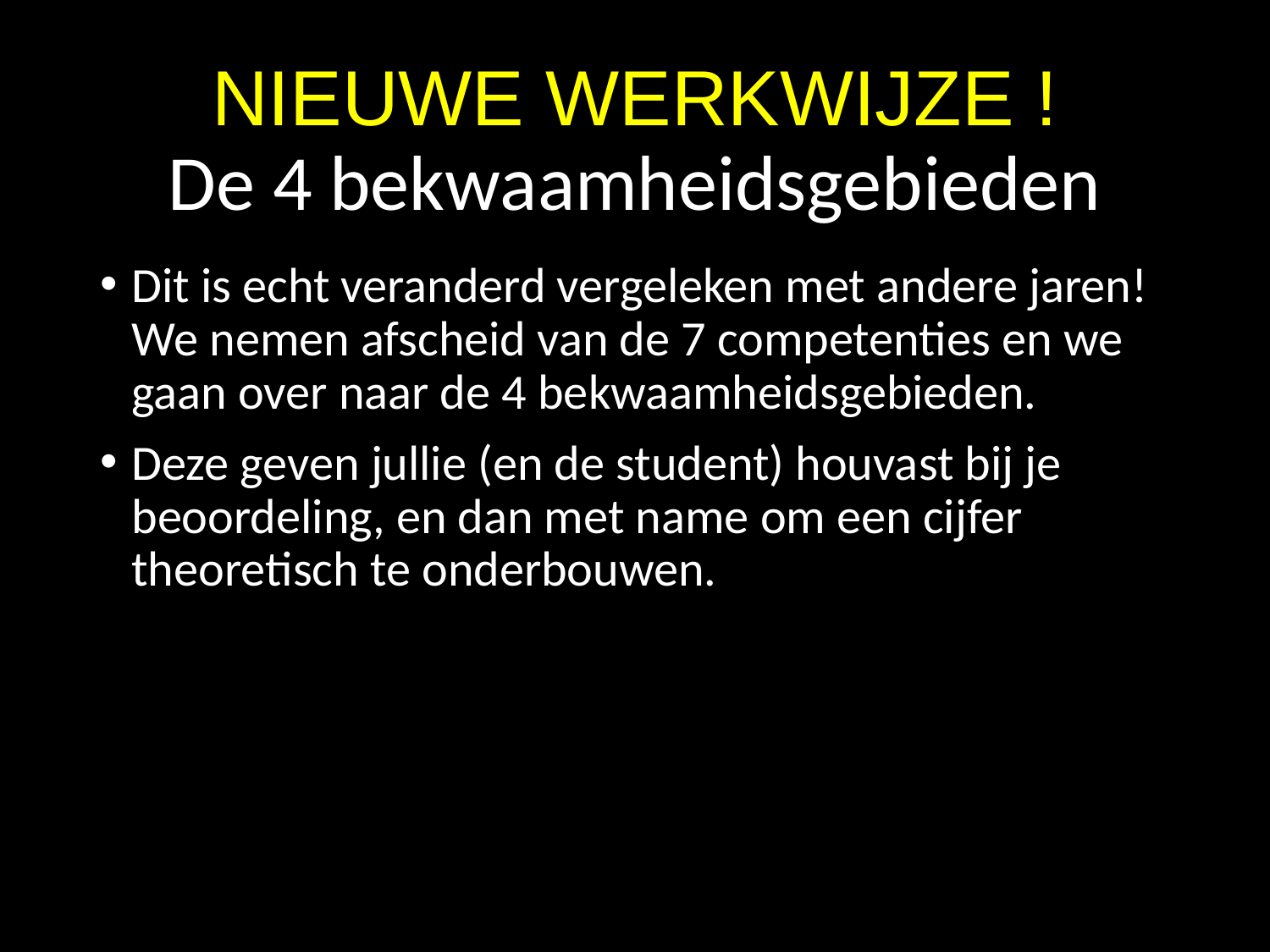

# Nieuwe werkwijze ! De 4 bekwaamheidsgebieden
Dit is echt veranderd vergeleken met andere jaren! We nemen afscheid van de 7 competenties en we gaan over naar de 4 bekwaamheidsgebieden.
Deze geven jullie (en de student) houvast bij je beoordeling, en dan met name om een cijfer theoretisch te onderbouwen.